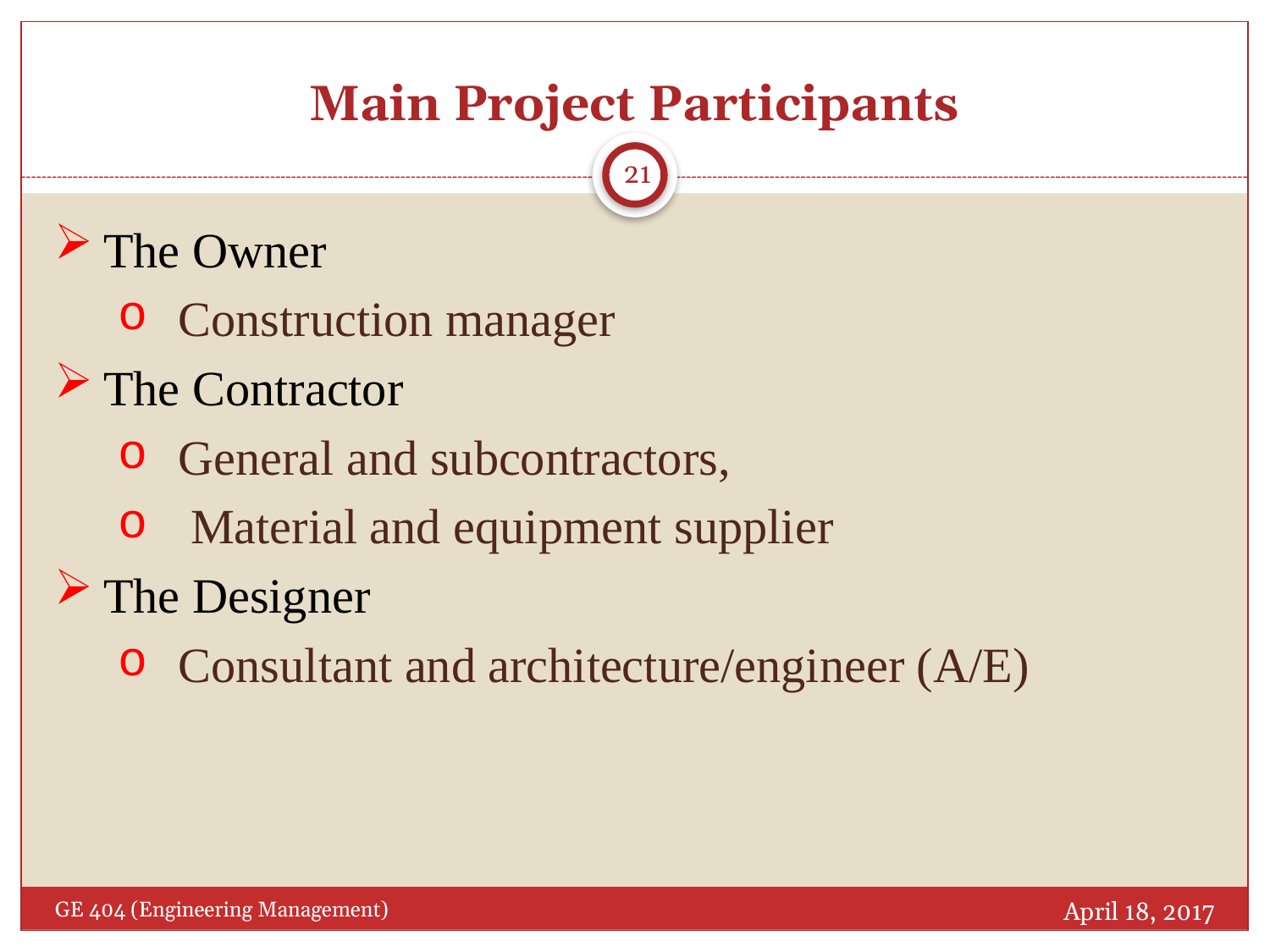

# Main Project Participants
21
The Owner
Construction manager
The Contractor
General and subcontractors,
 Material and equipment supplier
The Designer
Consultant and architecture/engineer (A/E)

April 18, 2017
GE 404 (Engineering Management)